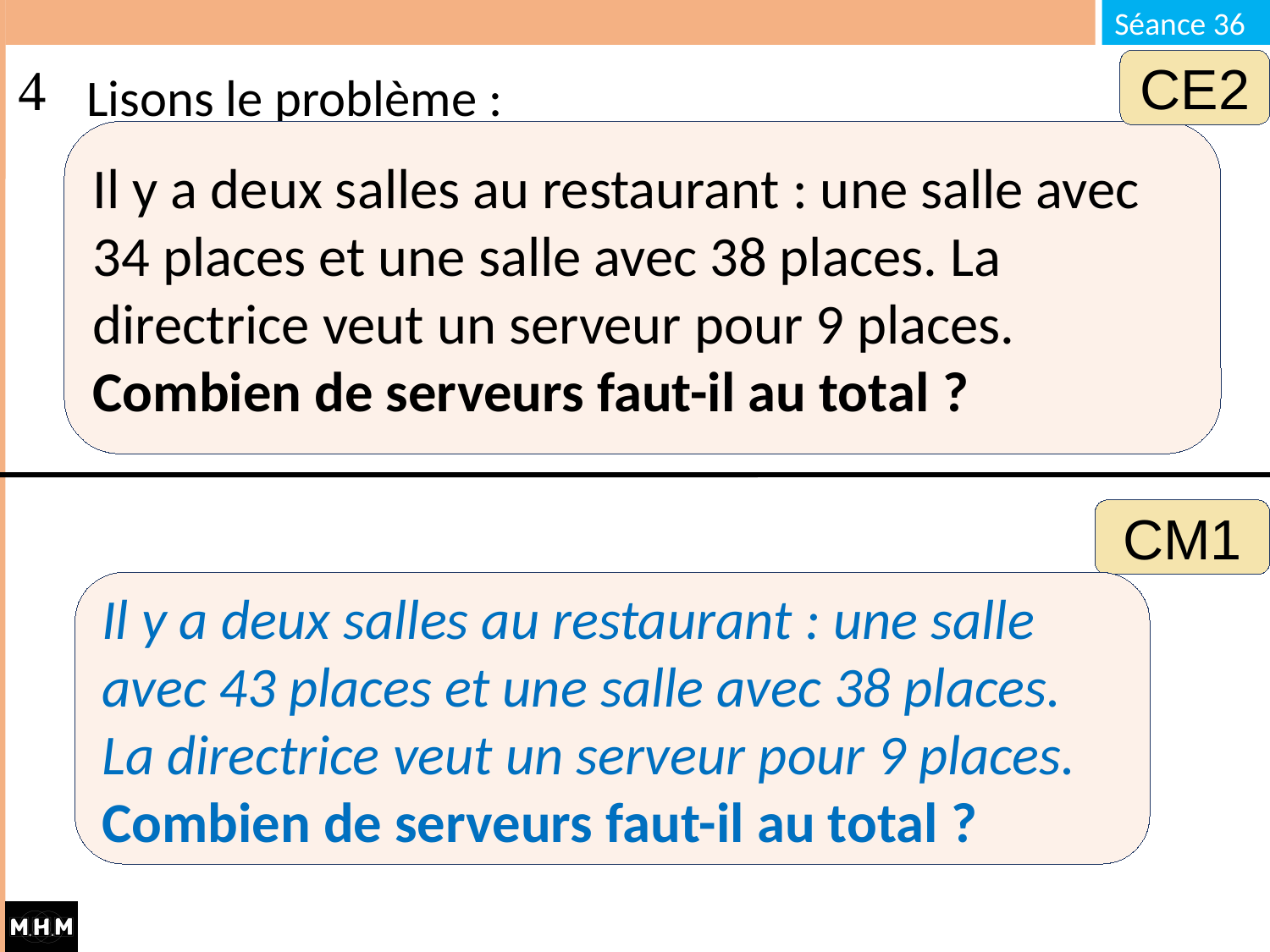

# Lisons le problème :
CE2
Il y a deux salles au restaurant : une salle avec 34 places et une salle avec 38 places. La directrice veut un serveur pour 9 places. Combien de serveurs faut-il au total ?

CM1
Il y a deux salles au restaurant : une salle avec 43 places et une salle avec 38 places. La directrice veut un serveur pour 9 places. Combien de serveurs faut-il au total ?